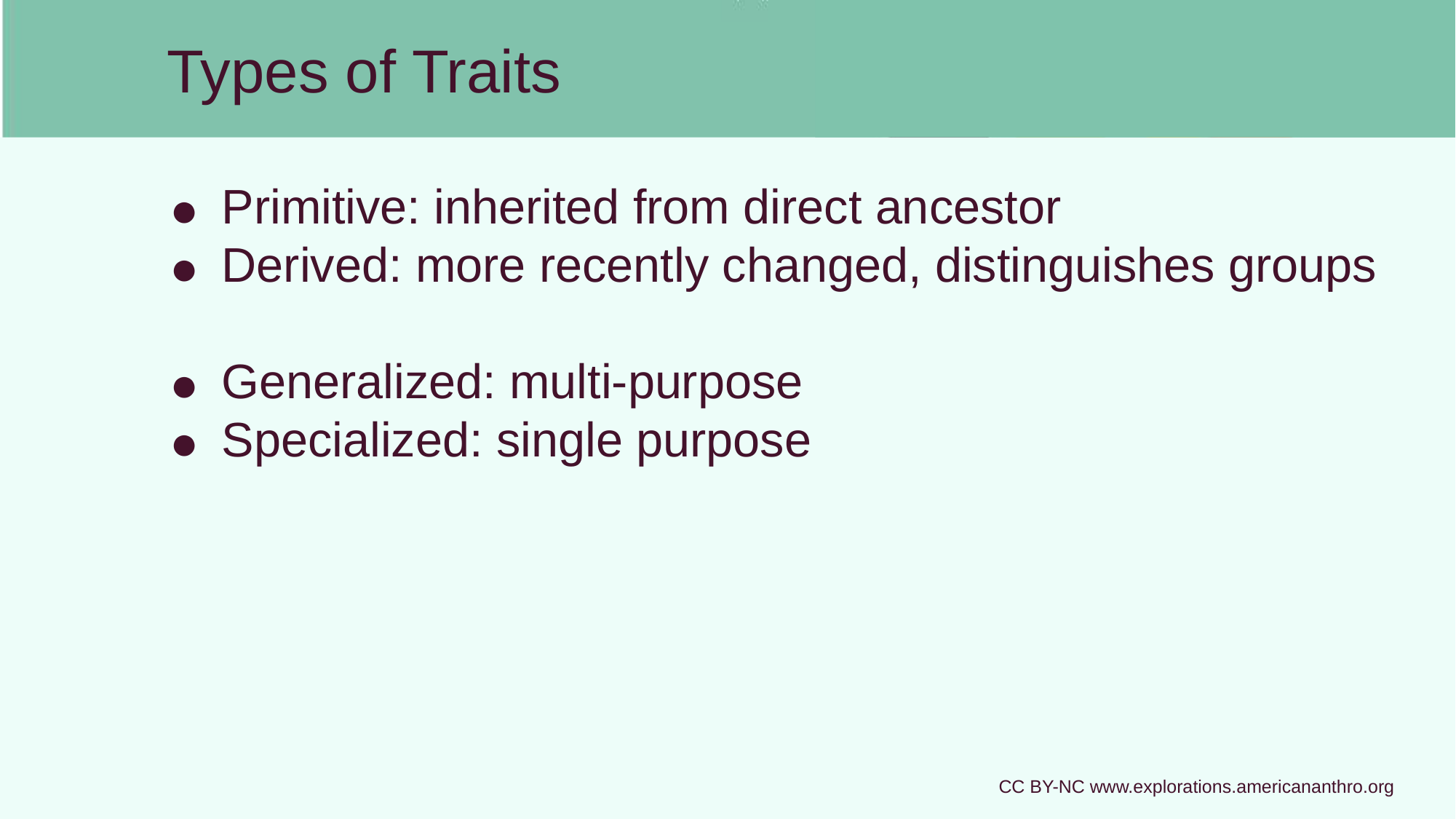

# Types of Traits
Primitive: inherited from direct ancestor
Derived: more recently changed, distinguishes groups

Generalized: multi-purpose
Specialized: single purpose